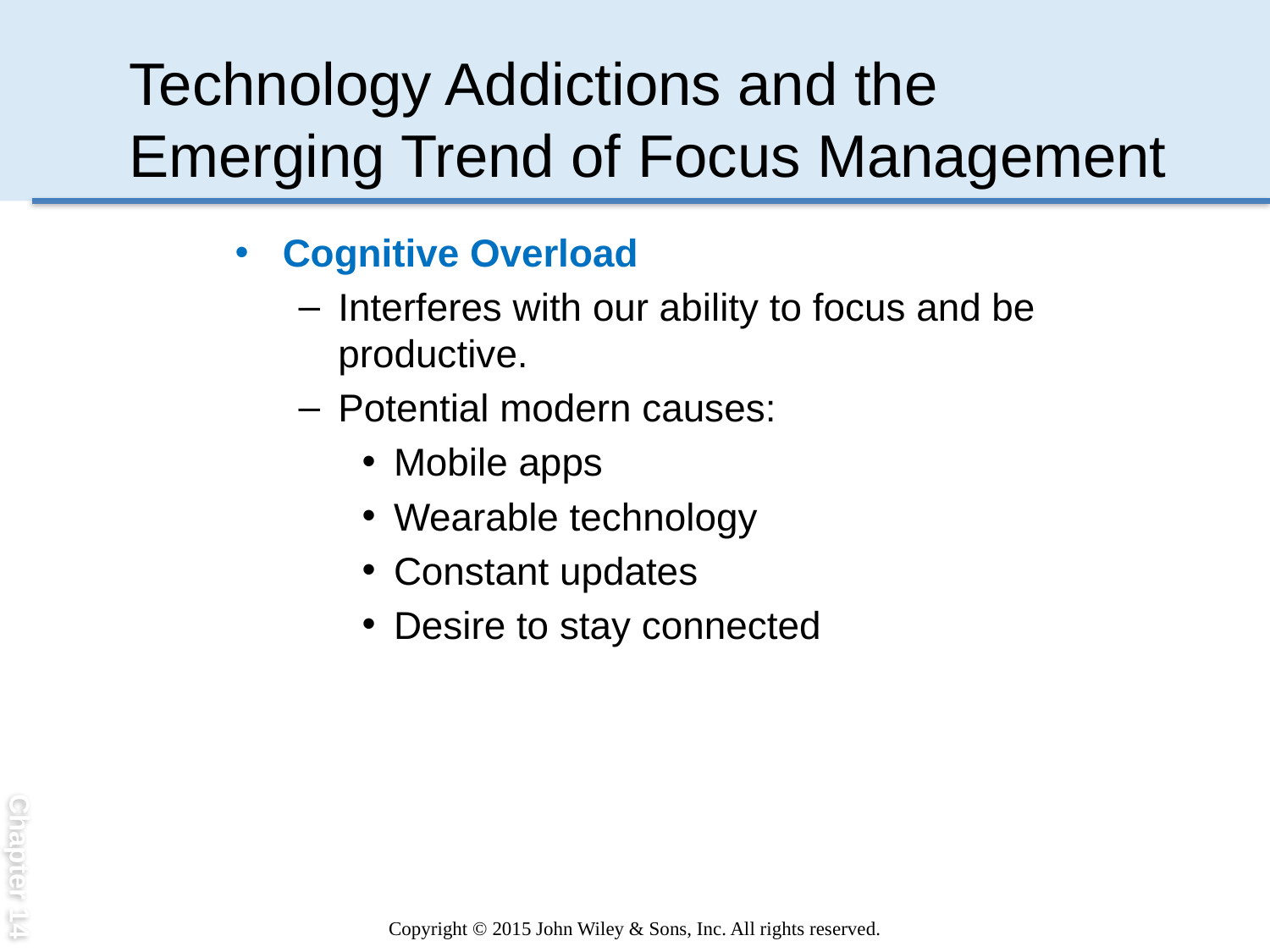

Chapter 14
# Technology Addictions and the Emerging Trend of Focus Management
Cognitive Overload
Interferes with our ability to focus and be productive.
Potential modern causes:
Mobile apps
Wearable technology
Constant updates
Desire to stay connected